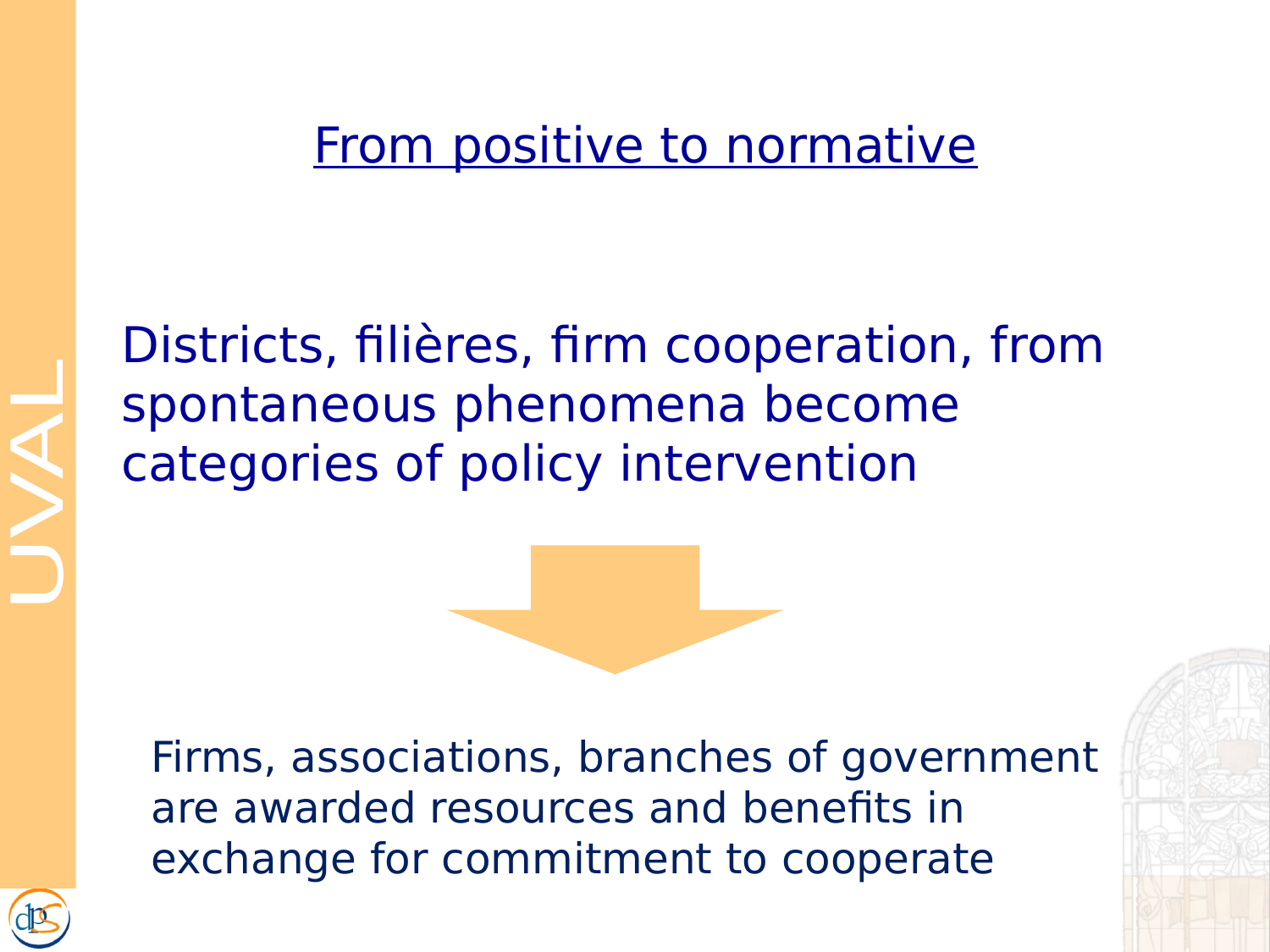

# From positive to normative
Districts, filières, firm cooperation, from spontaneous phenomena become categories of policy intervention

Firms, associations, branches of government are awarded resources and benefits in exchange for commitment to cooperate